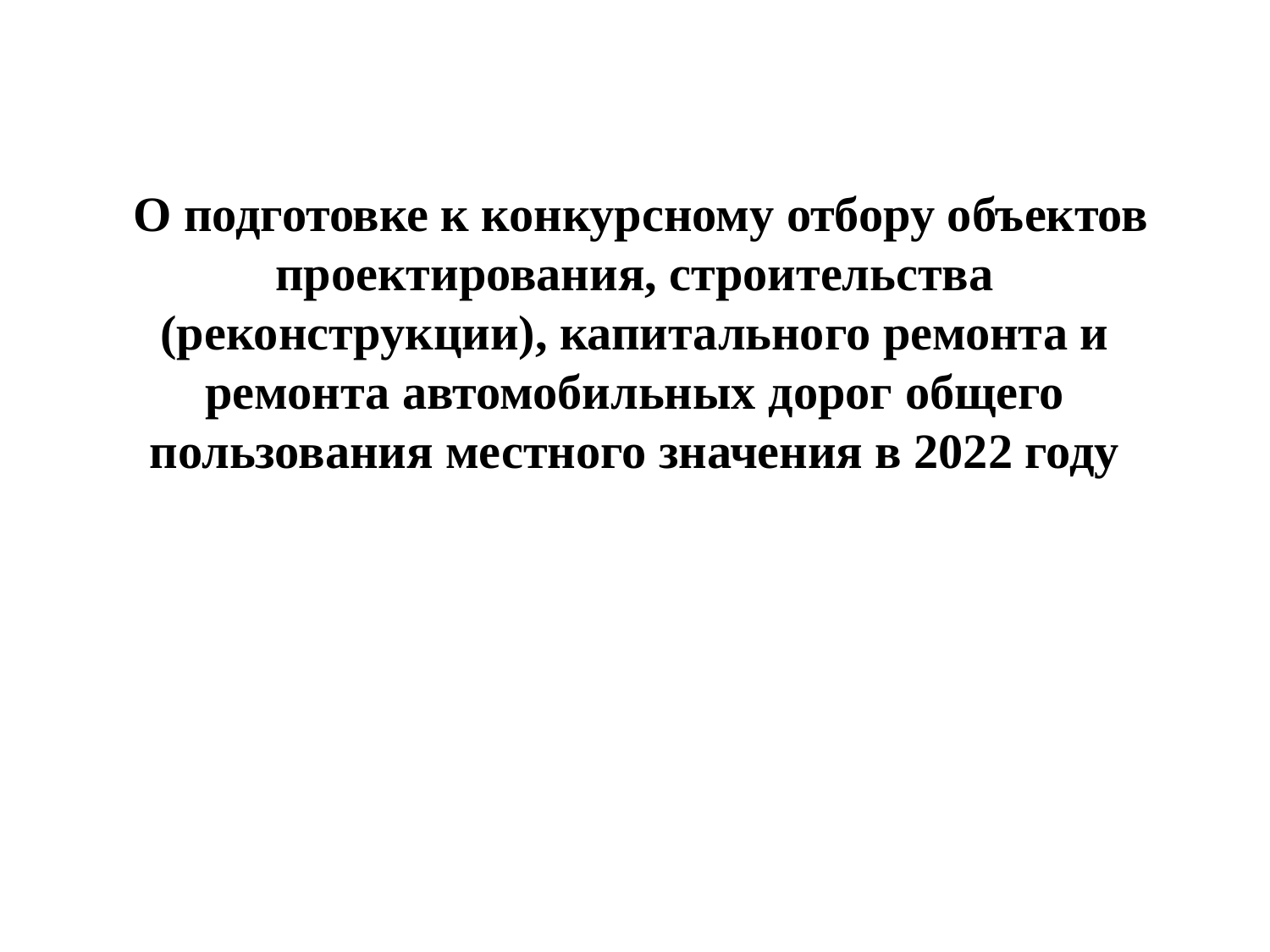

# О подготовке к конкурсному отбору объектов проектирования, строительства (реконструкции), капитального ремонта и ремонта автомобильных дорог общего пользования местного значения в 2022 году